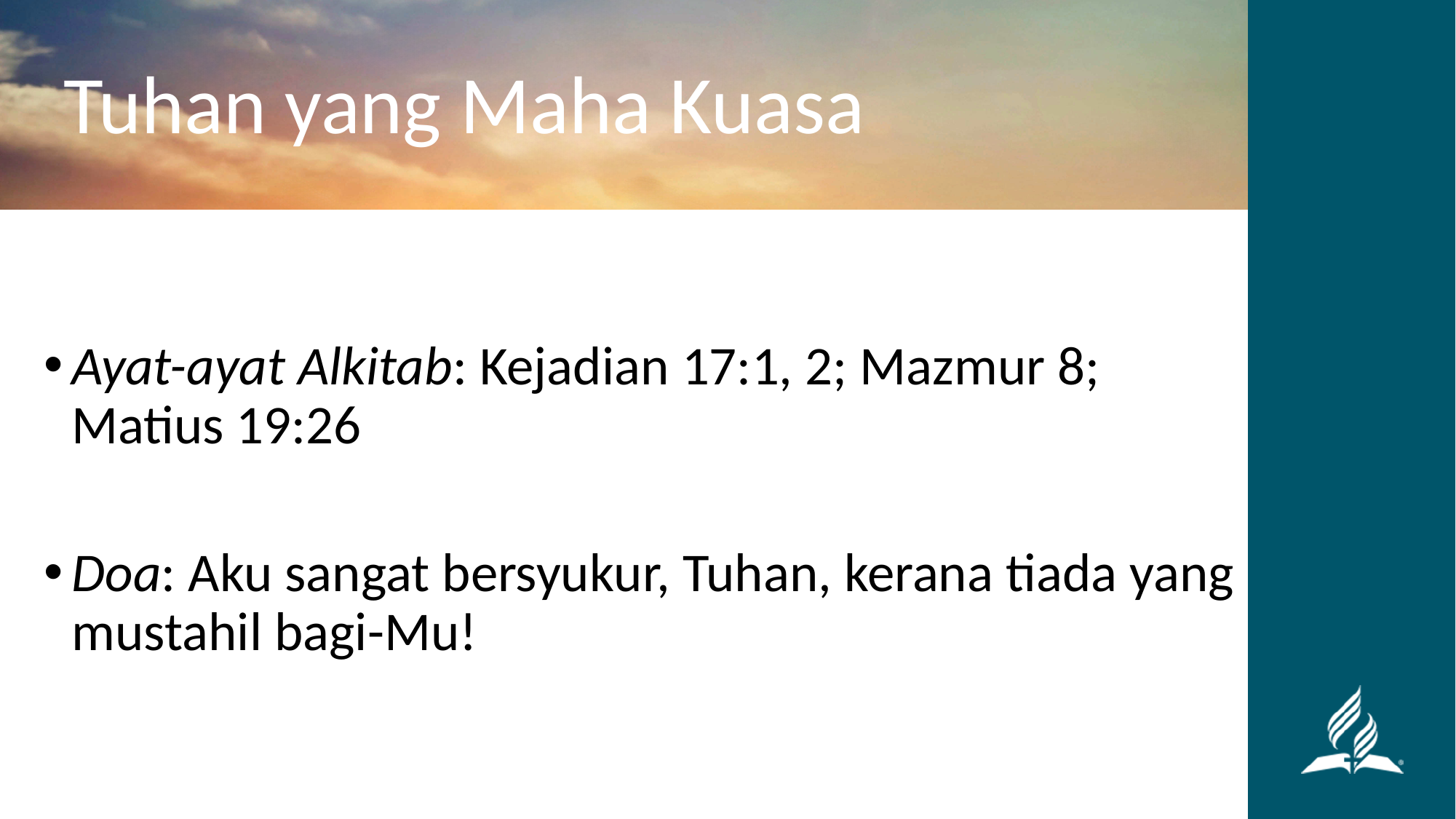

Tuhan yang Maha Kuasa

Ayat-ayat Alkitab: Kejadian 17:1, 2; Mazmur 8; Matius 19:26

Doa: Aku sangat bersyukur, Tuhan, kerana tiada yang mustahil bagi-Mu!